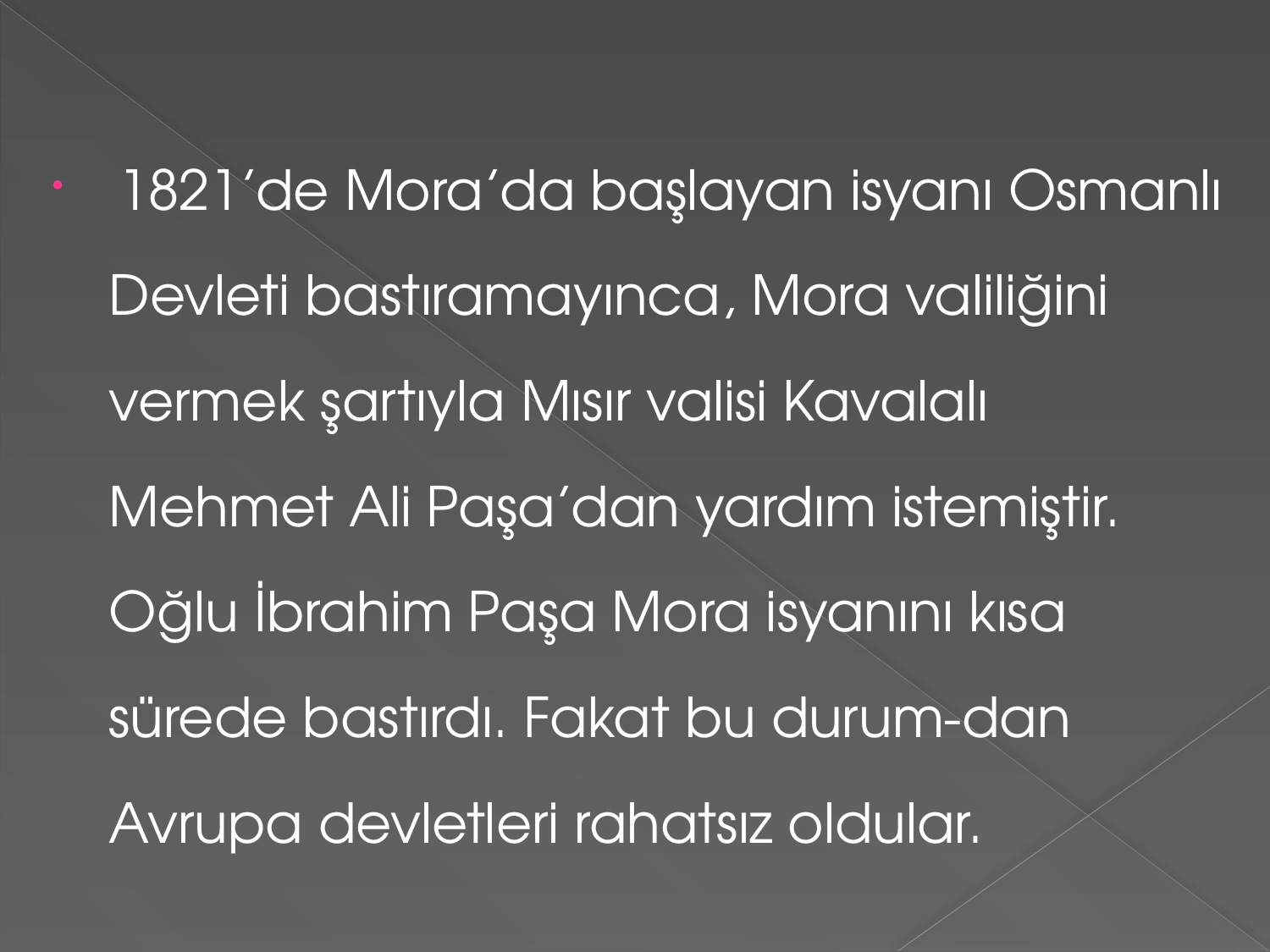

1821’de Mora’da başlayan isyanı Osmanlı Devleti bastıramayınca, Mora valiliğini vermek şartıyla Mısır valisi Kavalalı Mehmet Ali Paşa’dan yardım istemiştir. Oğlu İbrahim Paşa Mora isyanını kısa sürede bastırdı. Fakat bu durum-dan Avrupa devletleri rahatsız oldular.